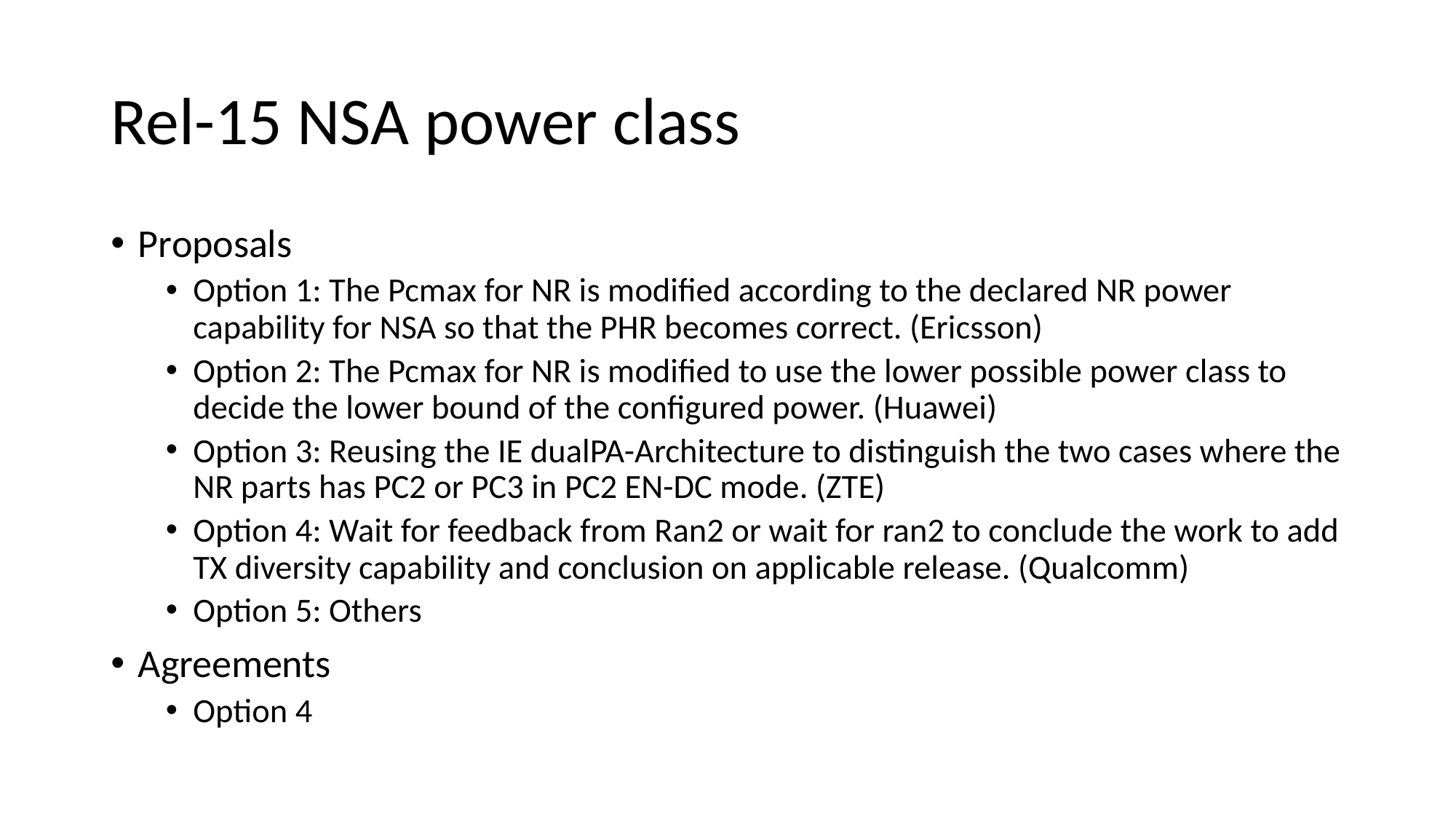

# Rel-15 NSA power class
Proposals
Option 1: The Pcmax for NR is modified according to the declared NR power capability for NSA so that the PHR becomes correct. (Ericsson)
Option 2: The Pcmax for NR is modified to use the lower possible power class to decide the lower bound of the configured power. (Huawei)
Option 3: Reusing the IE dualPA-Architecture to distinguish the two cases where the NR parts has PC2 or PC3 in PC2 EN-DC mode. (ZTE)
Option 4: Wait for feedback from Ran2 or wait for ran2 to conclude the work to add TX diversity capability and conclusion on applicable release. (Qualcomm)
Option 5: Others
Agreements
Option 4